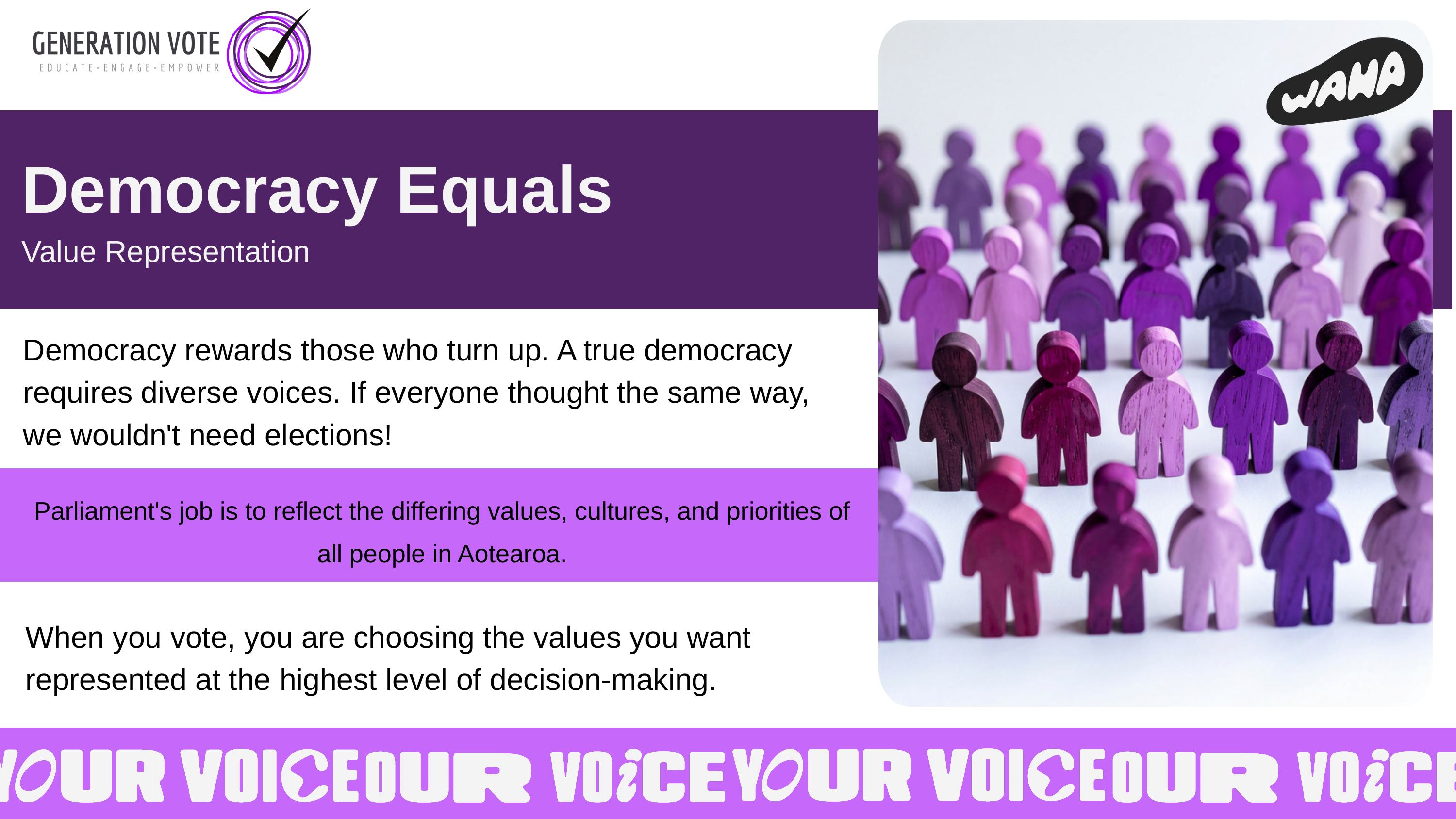

Democracy Equals
Value Representation
Democracy rewards those who turn up. A true democracy requires diverse voices. If everyone thought the same way, we wouldn't need elections!

Parliament's job is to reflect the differing values, cultures, and priorities of all people in Aotearoa.
When you vote, you are choosing the values you want represented at the highest level of decision-making.